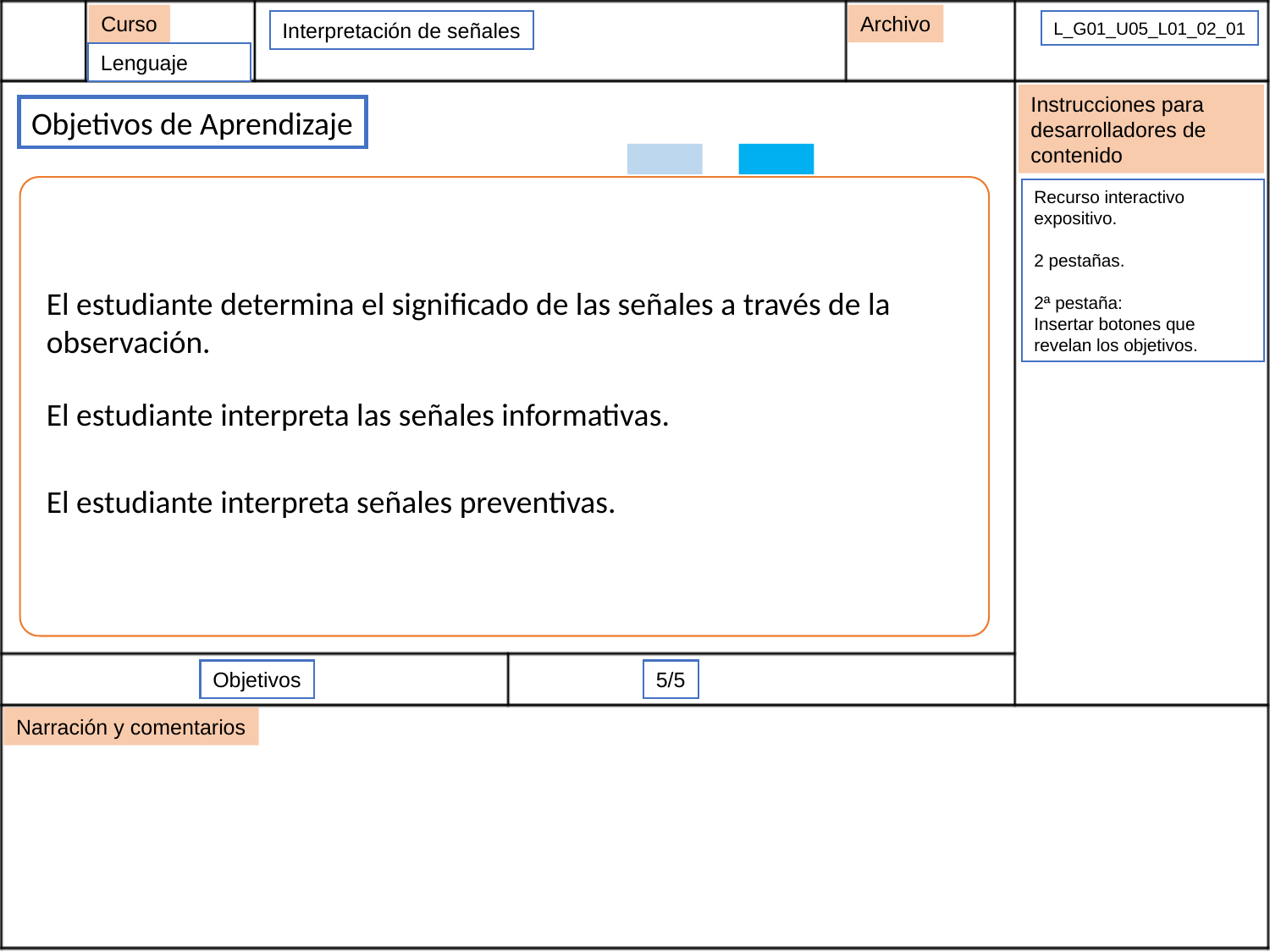

Archivo
Curso
Interpretación de señales
L_G01_U05_L01_02_01
Lenguaje
Instrucciones para desarrolladores de contenido
Objetivos de Aprendizaje

Recurso interactivo expositivo.

2 pestañas.

2ª pestaña:
Insertar botones que revelan los objetivos.
El estudiante determina el significado de las señales a través de la observación.
El estudiante interpreta las señales informativas.
El estudiante interpreta señales preventivas.
Objetivos
5/5
Narración y comentarios